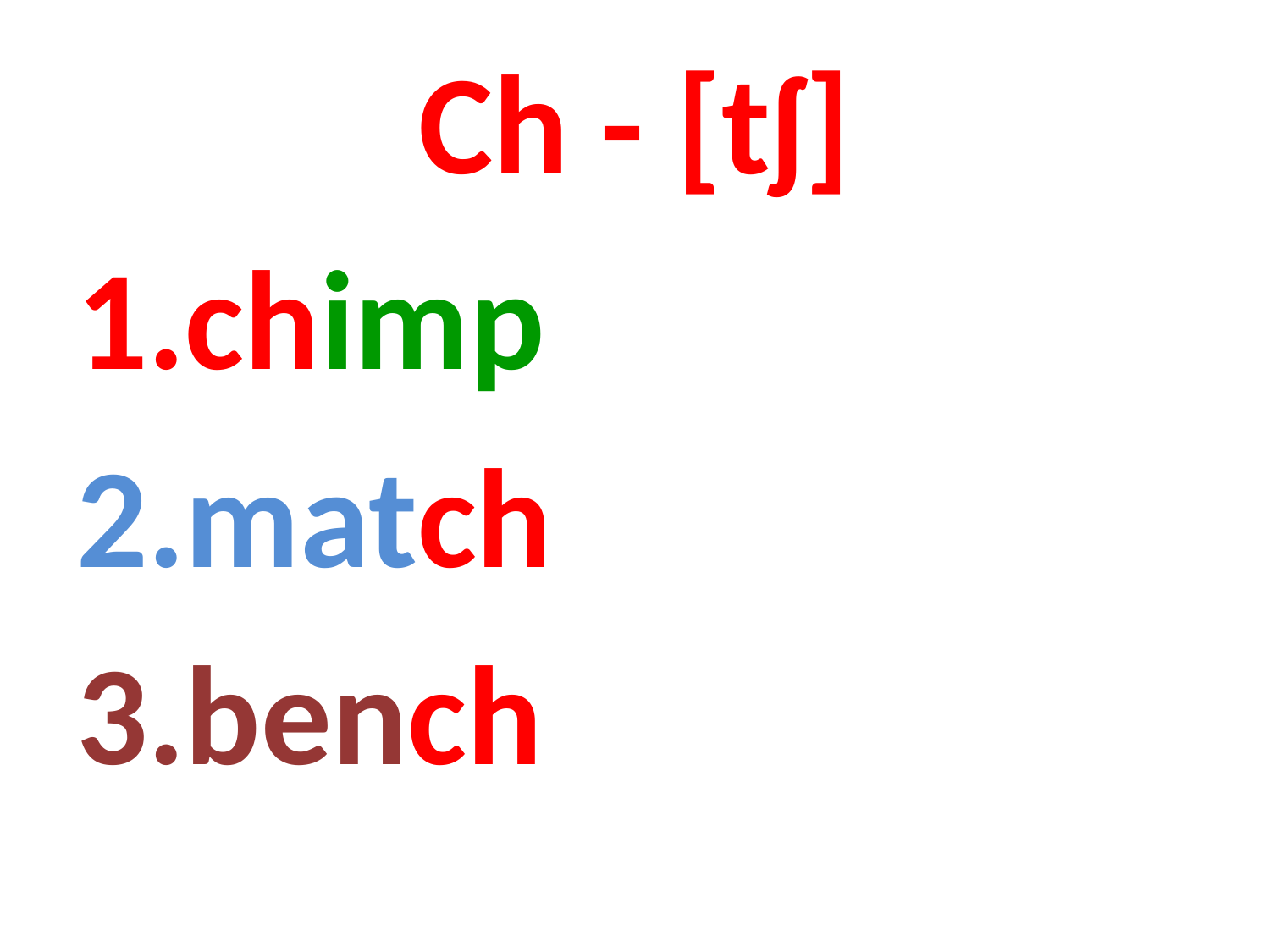

# Ch - [tʃ]
chimp
match
bench